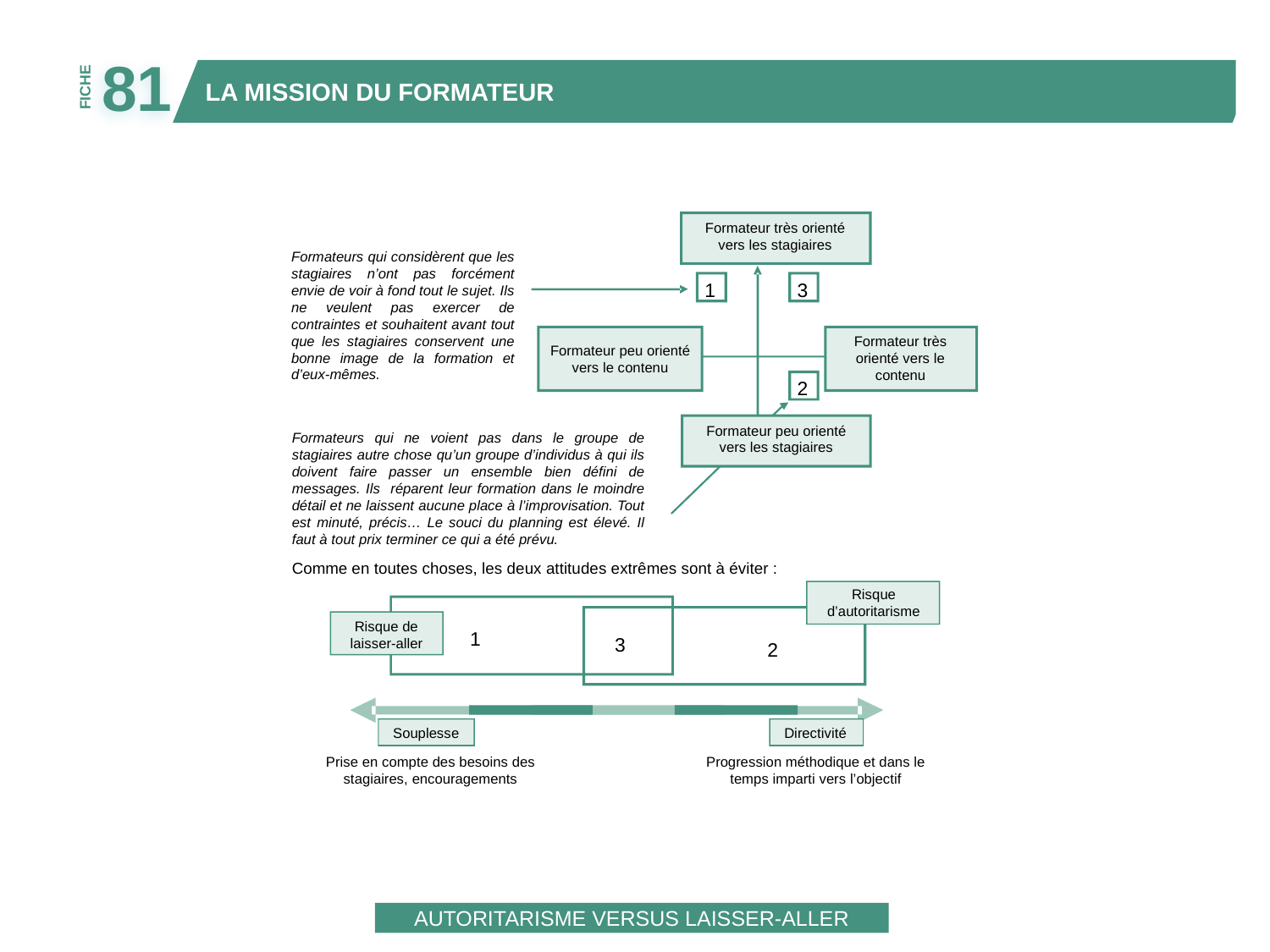

81

LA MISSION DU FORMATEUR
FICHE

Formateur très orienté
vers les stagiaires
Formateurs qui considèrent que les stagiaires n’ont pas forcément envie de voir à fond tout le sujet. Ils ne veulent pas exercer de contraintes et souhaitent avant tout que les stagiaires conservent une bonne image de la formation et d’eux-mêmes.

1
3

Formateur très
orienté vers le
contenu
Formateur peu orienté
vers le contenu

2

Formateur peu orienté
vers les stagiaires
Formateurs qui ne voient pas dans le groupe de stagiaires autre chose qu’un groupe d’individus à qui ils doivent faire passer un ensemble bien défini de messages. Ils  réparent leur formation dans le moindre détail et ne laissent aucune place à l’improvisation. Tout est minuté, précis… Le souci du planning est élevé. Il faut à tout prix terminer ce qui a été prévu.
Comme en toutes choses, les deux attitudes extrêmes sont à éviter :

Risque
d’autoritarisme

Risque de
laisser-aller
1
3
2

Souplesse
Directivité
Prise en compte des besoins des
stagiaires, encouragements
Progression méthodique et dans le
temps imparti vers l’objectif
AUTORITARISME VERSUS LAISSER-ALLER